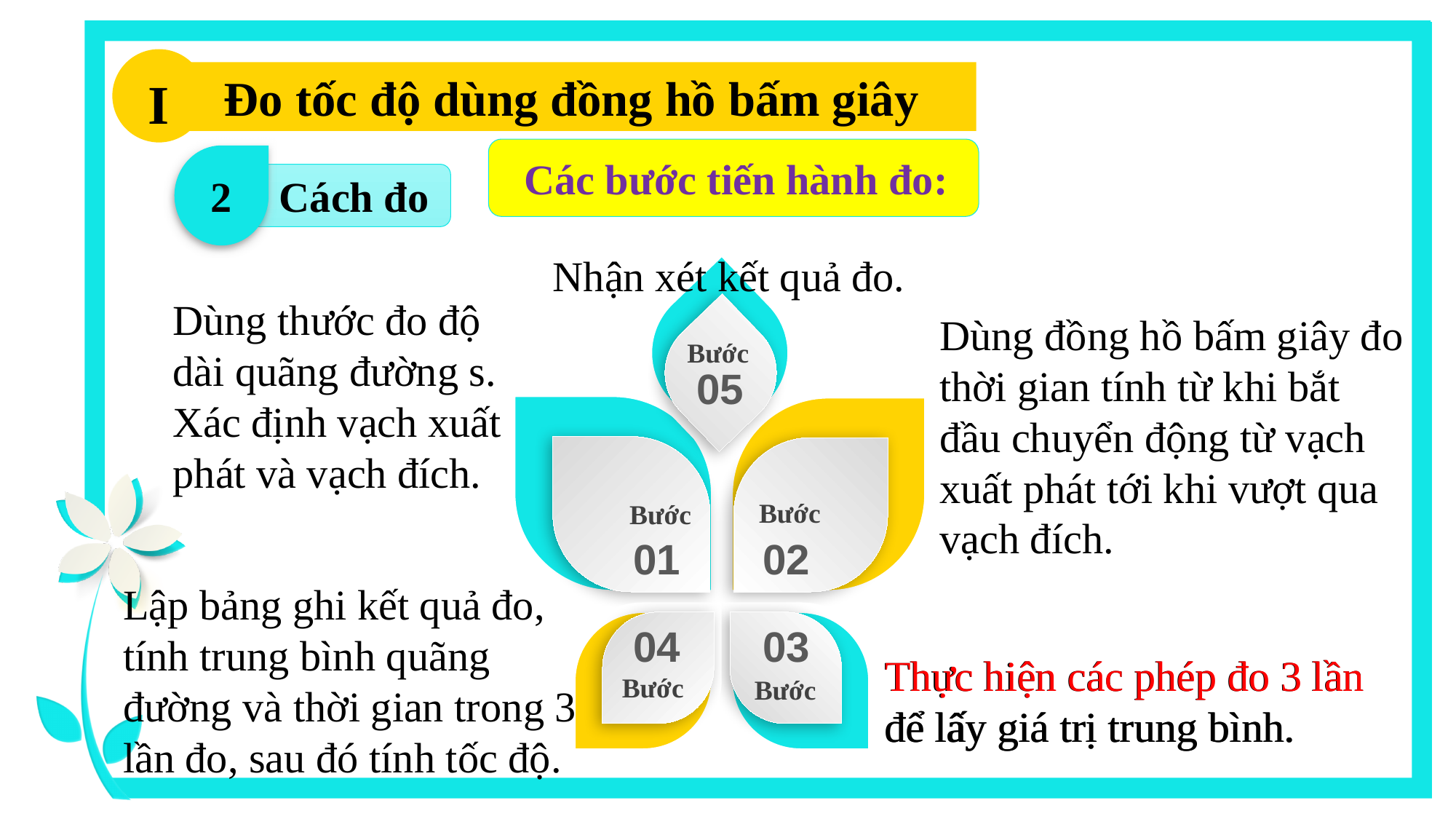

I
  Đo tốc độ dùng đồng hồ bấm giây
  Các bước tiến hành đo:
2
  Cách đo
Nhận xét kết quả đo.

05
Bước
Dùng thước đo độ dài quãng đường s. Xác định vạch xuất phát và vạch đích.
Dùng đồng hồ bấm giây đo thời gian tính từ khi bắt đầu chuyển động từ vạch xuất phát tới khi vượt qua vạch đích.

Bước
01

Bước
02
Lập bảng ghi kết quả đo, tính trung bình quãng đường và thời gian trong 3 lần đo, sau đó tính tốc độ.

04
Bước

03
Bước
Thực hiện các phép đo 3 lần để lấy giá trị trung bình.
Thực hiện các phép đo 3 lần để lấy giá trị trung bình.